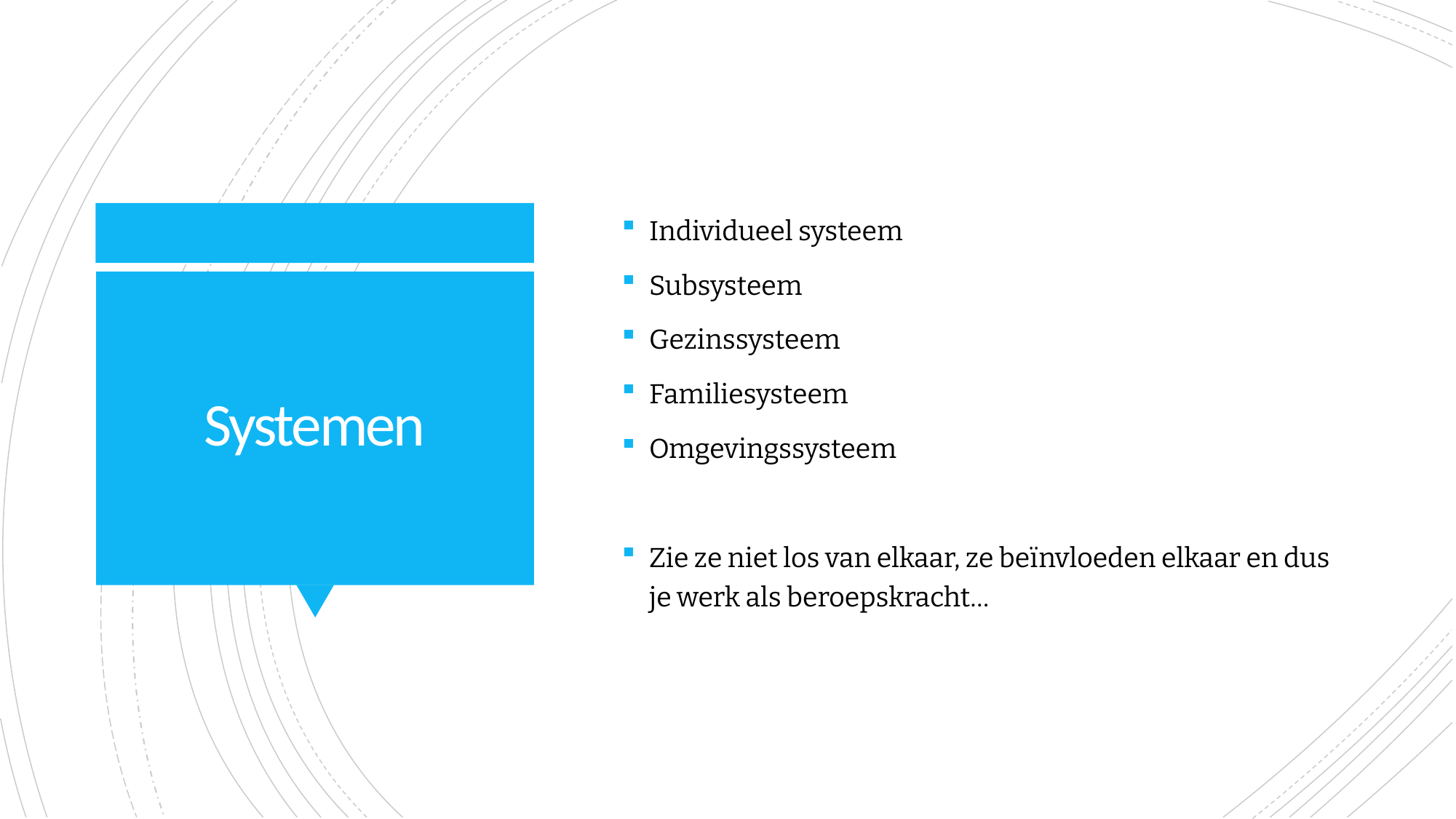

Individueel systeem
Subsysteem
Gezinssysteem
Familiesysteem
Omgevingssysteem

Zie ze niet los van elkaar, ze beïnvloeden elkaar en dus je werk als beroepskracht…
# Systemen